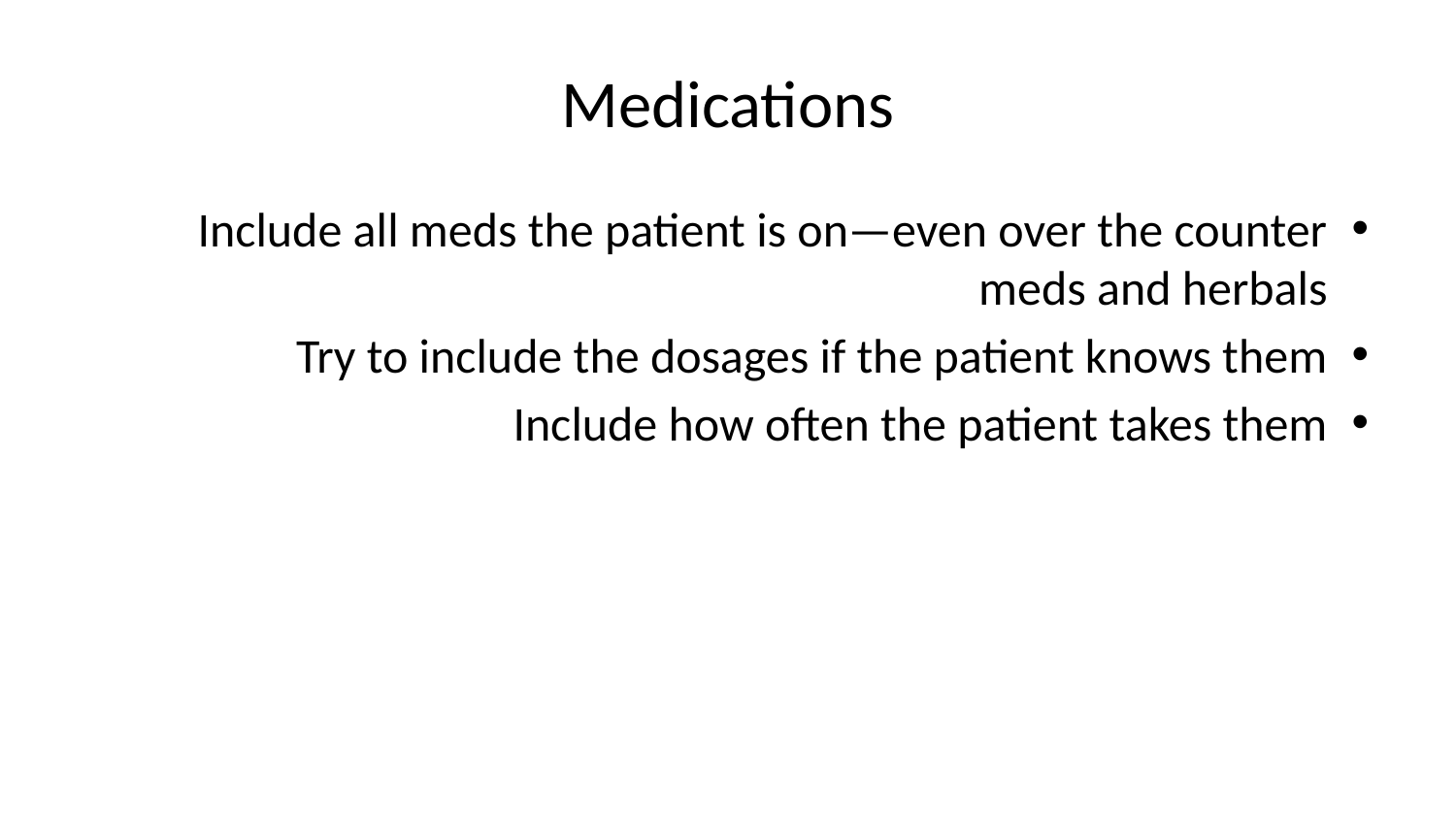

# Medications
Include all meds the patient is on—even over the counter meds and herbals
Try to include the dosages if the patient knows them
Include how often the patient takes them